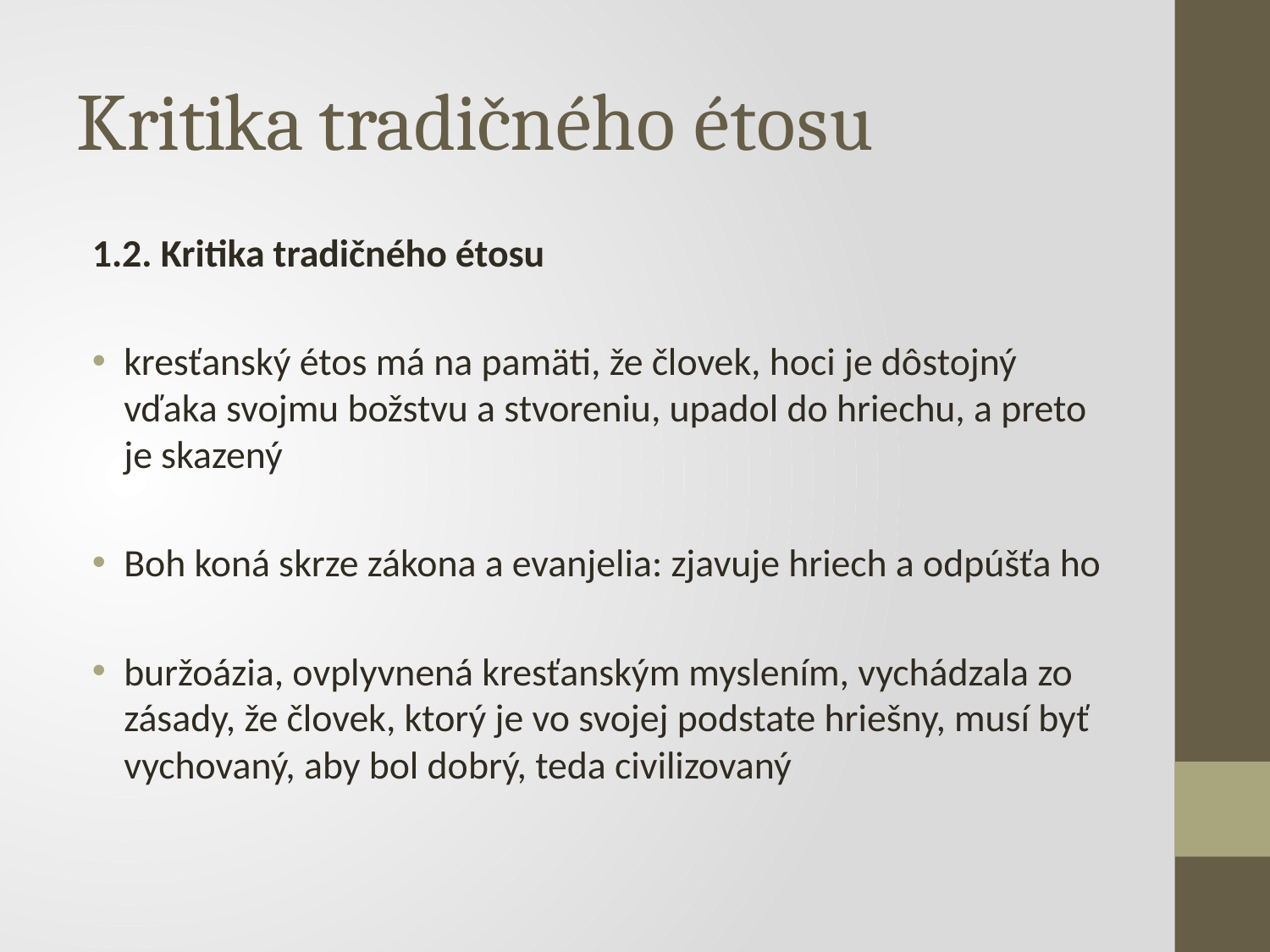

# Kritika tradičného étosu
1.2. Kritika tradičného étosu

kresťanský étos má na pamäti, že človek, hoci je dôstojný vďaka svojmu božstvu a stvoreniu, upadol do hriechu, a preto je skazený

Boh koná skrze zákona a evanjelia: zjavuje hriech a odpúšťa ho

buržoázia, ovplyvnená kresťanským myslením, vychádzala zo zásady, že človek, ktorý je vo svojej podstate hriešny, musí byť vychovaný, aby bol dobrý, teda civilizovaný